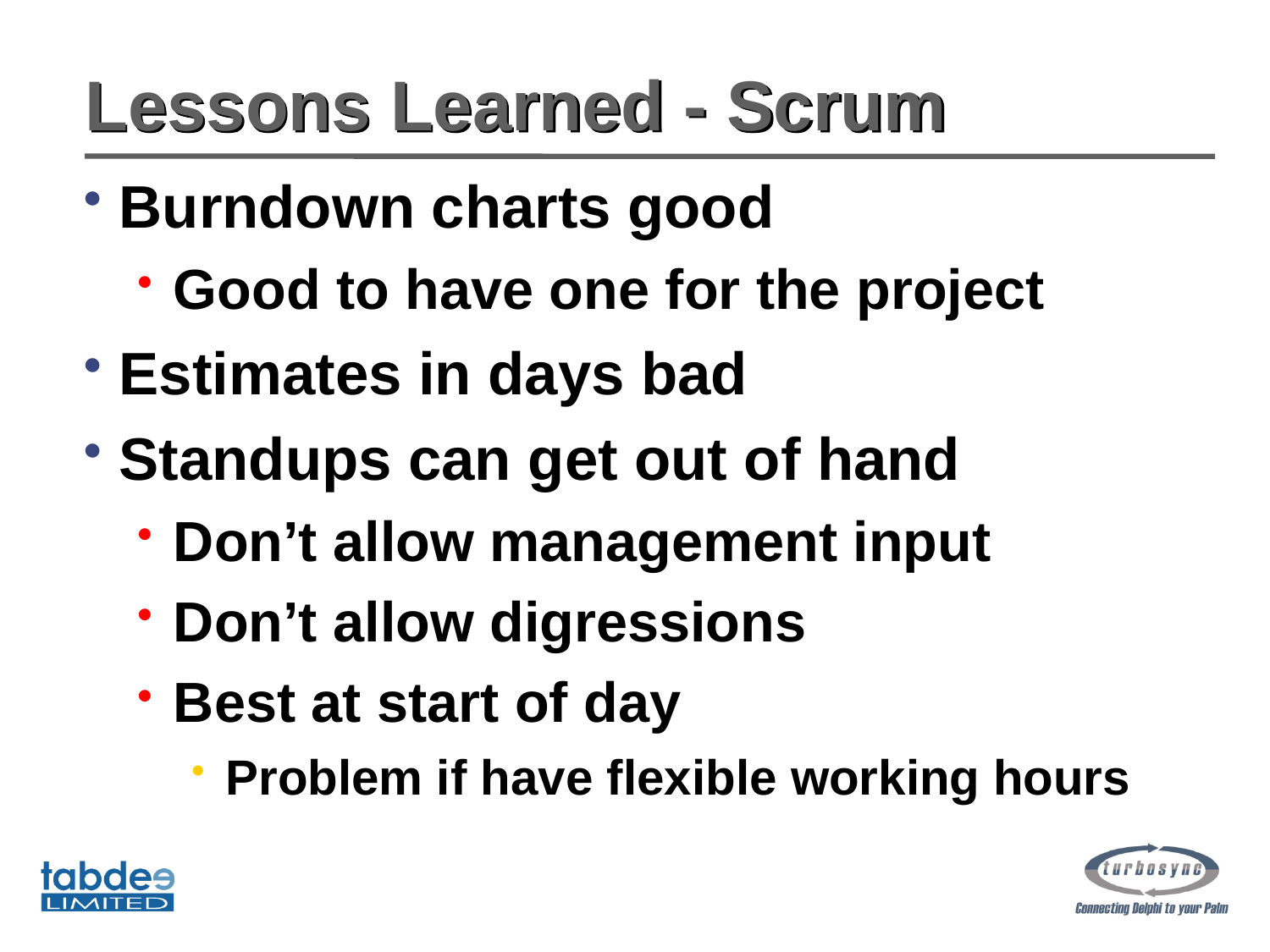

# Lessons Learned - Scrum
Burndown charts good
Good to have one for the project
Estimates in days bad
Standups can get out of hand
Don’t allow management input
Don’t allow digressions
Best at start of day
Problem if have flexible working hours